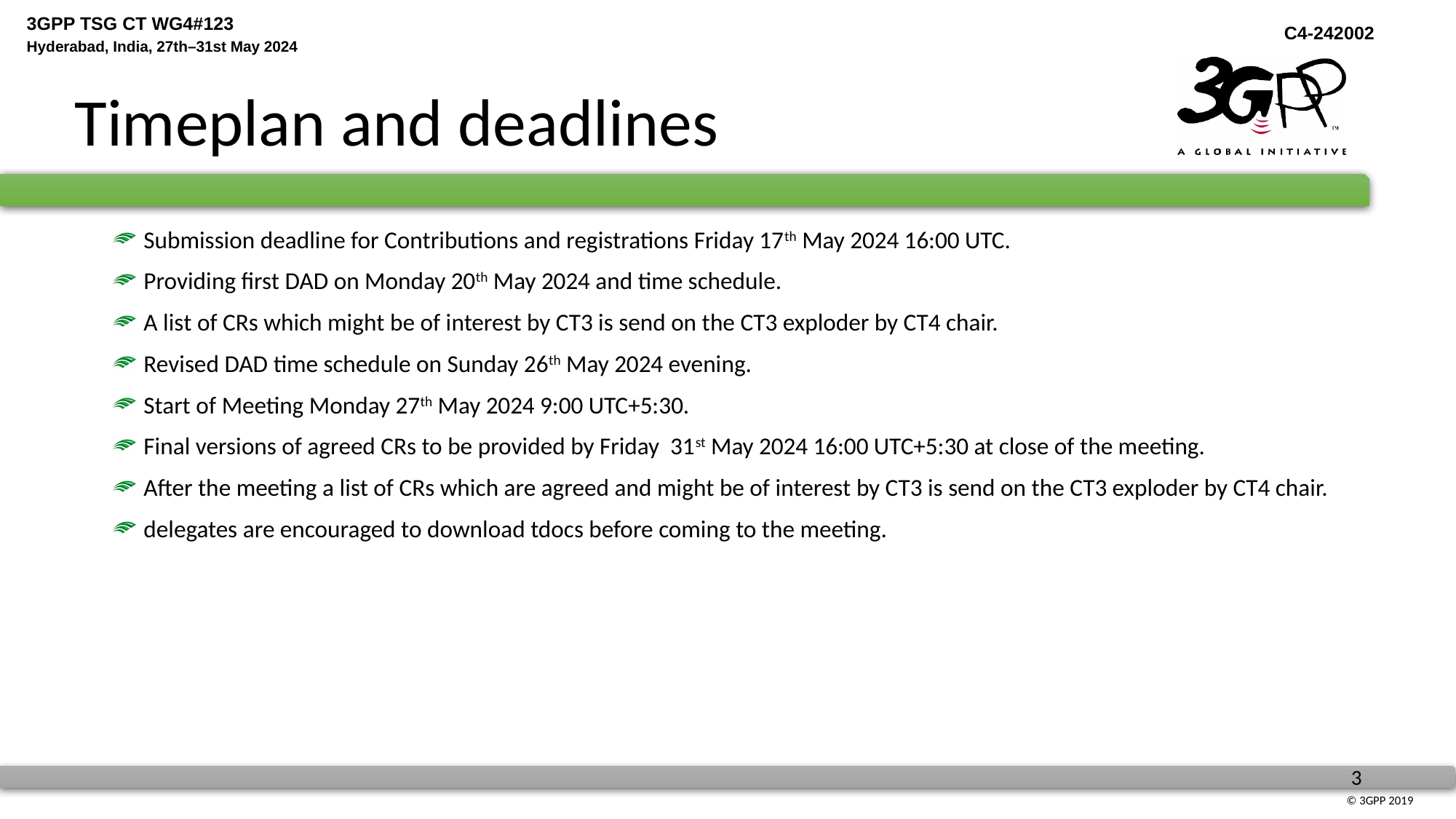

# Timeplan and deadlines
 Submission deadline for Contributions and registrations Friday 17th May 2024 16:00 UTC.
 Providing first DAD on Monday 20th May 2024 and time schedule.
 A list of CRs which might be of interest by CT3 is send on the CT3 exploder by CT4 chair.
 Revised DAD time schedule on Sunday 26th May 2024 evening.
 Start of Meeting Monday 27th May 2024 9:00 UTC+5:30.
 Final versions of agreed CRs to be provided by Friday  31st May 2024 16:00 UTC+5:30 at close of the meeting.
 After the meeting a list of CRs which are agreed and might be of interest by CT3 is send on the CT3 exploder by CT4 chair.
 delegates are encouraged to download tdocs before coming to the meeting.